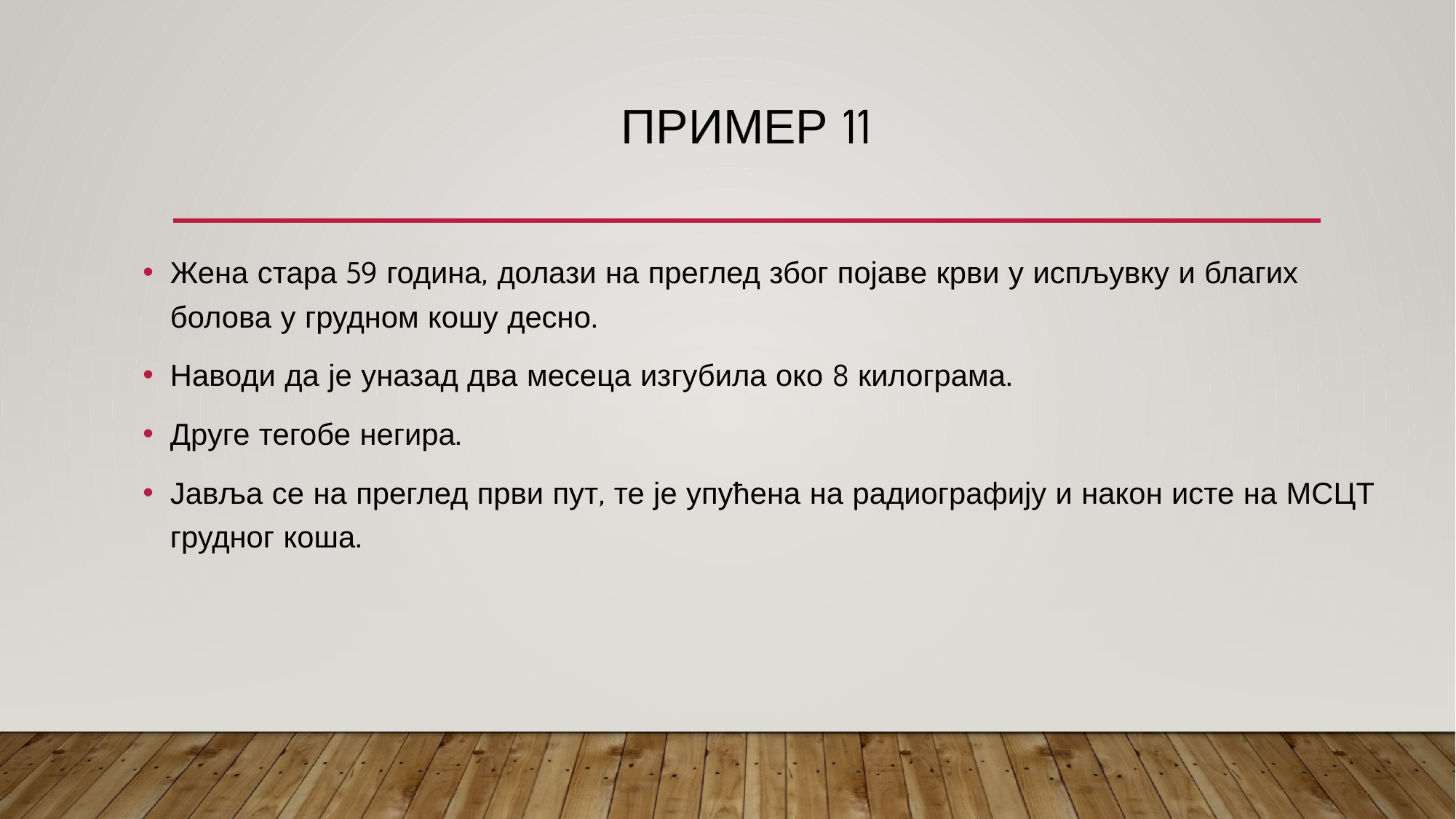

# ПРИМЕР 11
Жена стара 59 година, долази на преглед због појаве крви у испљувку и благих болова у грудном кошу десно.
Наводи да је уназад два месеца изгубила око 8 килограма.
Друге тегобе негира.
Јавља се на преглед први пут, те је упућена на радиографију и након исте на МСЦТ грудног коша.